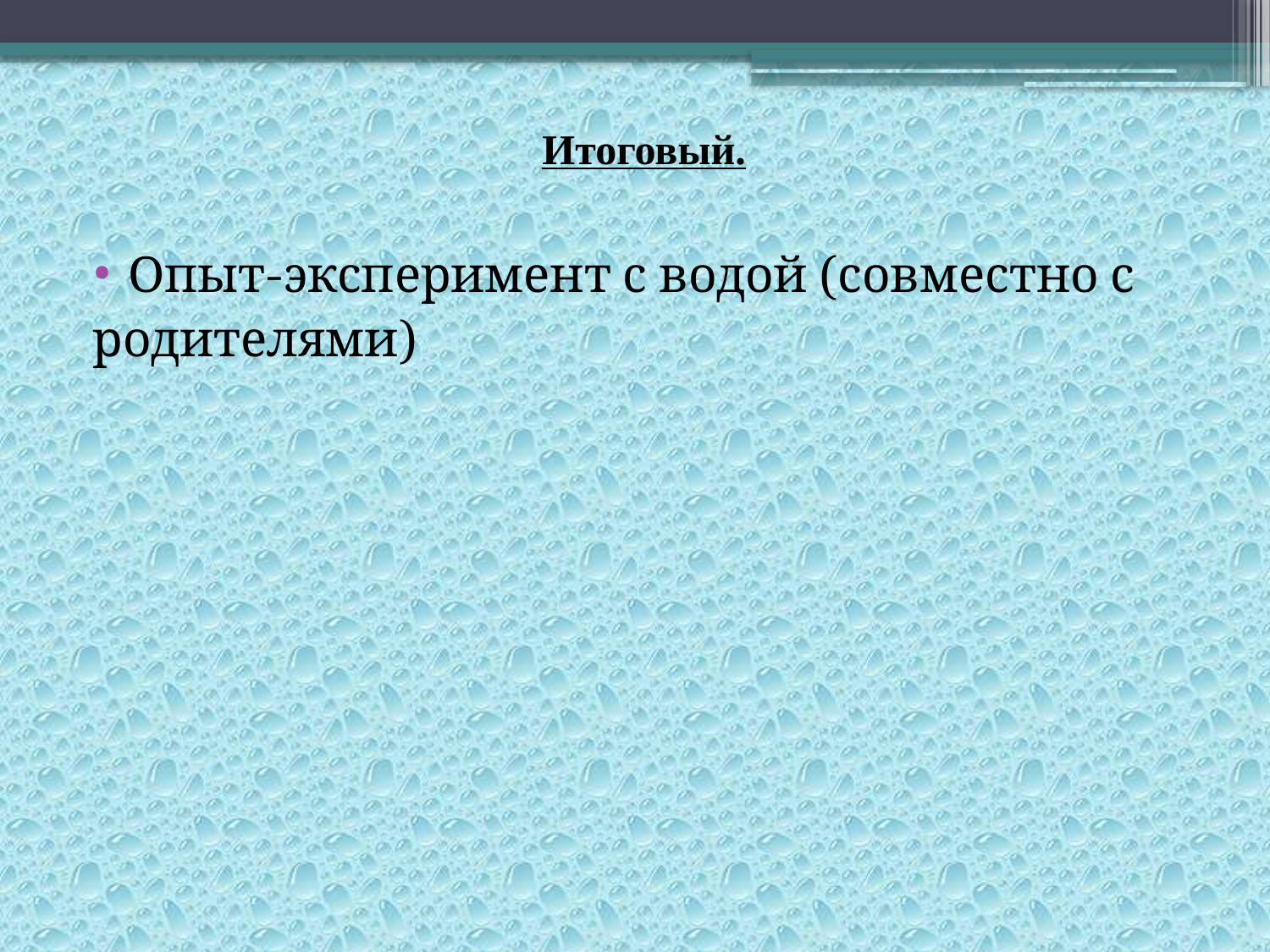

Итоговый.

Опыт-эксперимент с водой (совместно с
родителями)